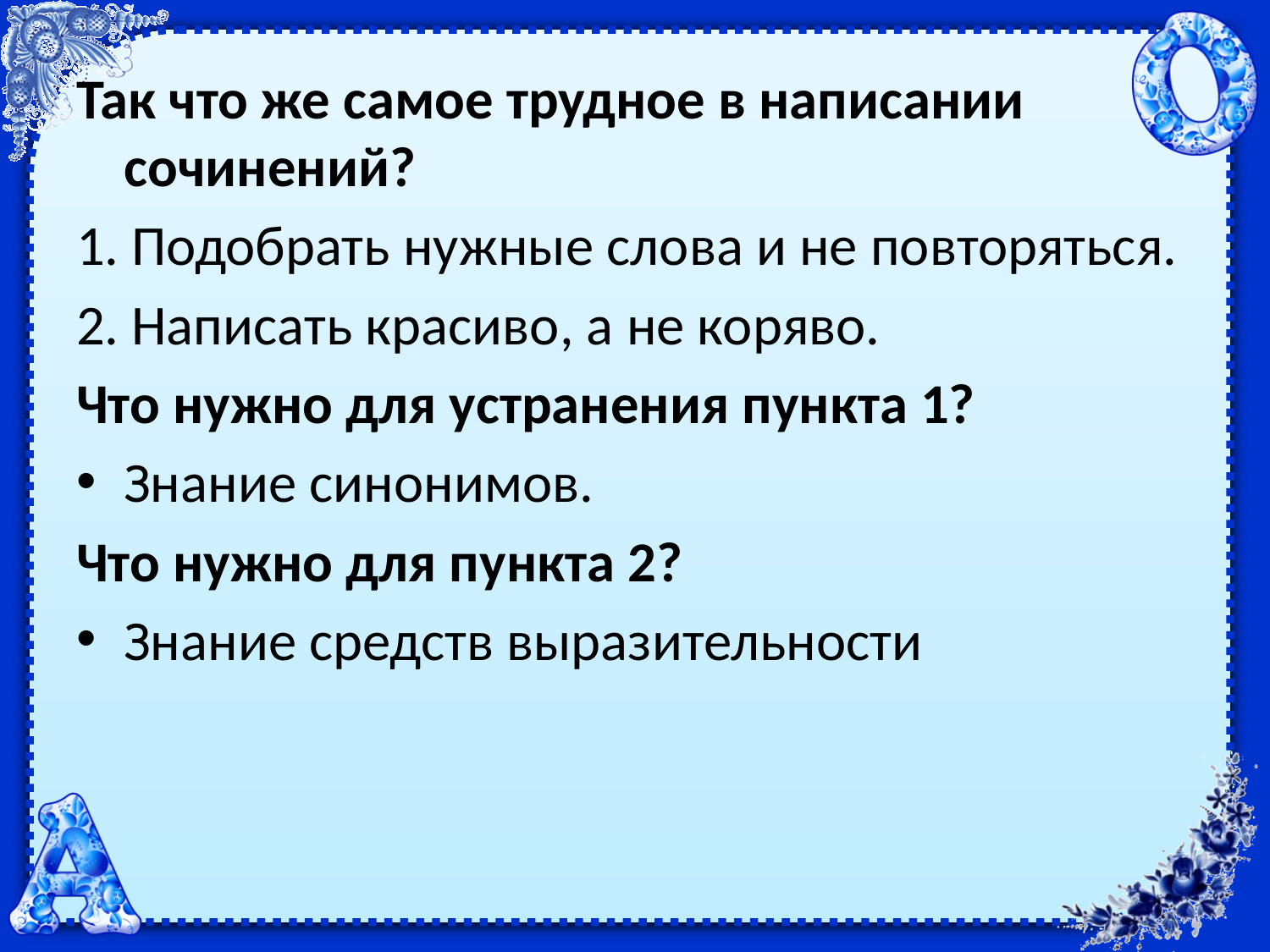

Так что же самое трудное в написании сочинений?
1. Подобрать нужные слова и не повторяться.
2. Написать красиво, а не коряво.
Что нужно для устранения пункта 1?
Знание синонимов.
Что нужно для пункта 2?
Знание средств выразительности